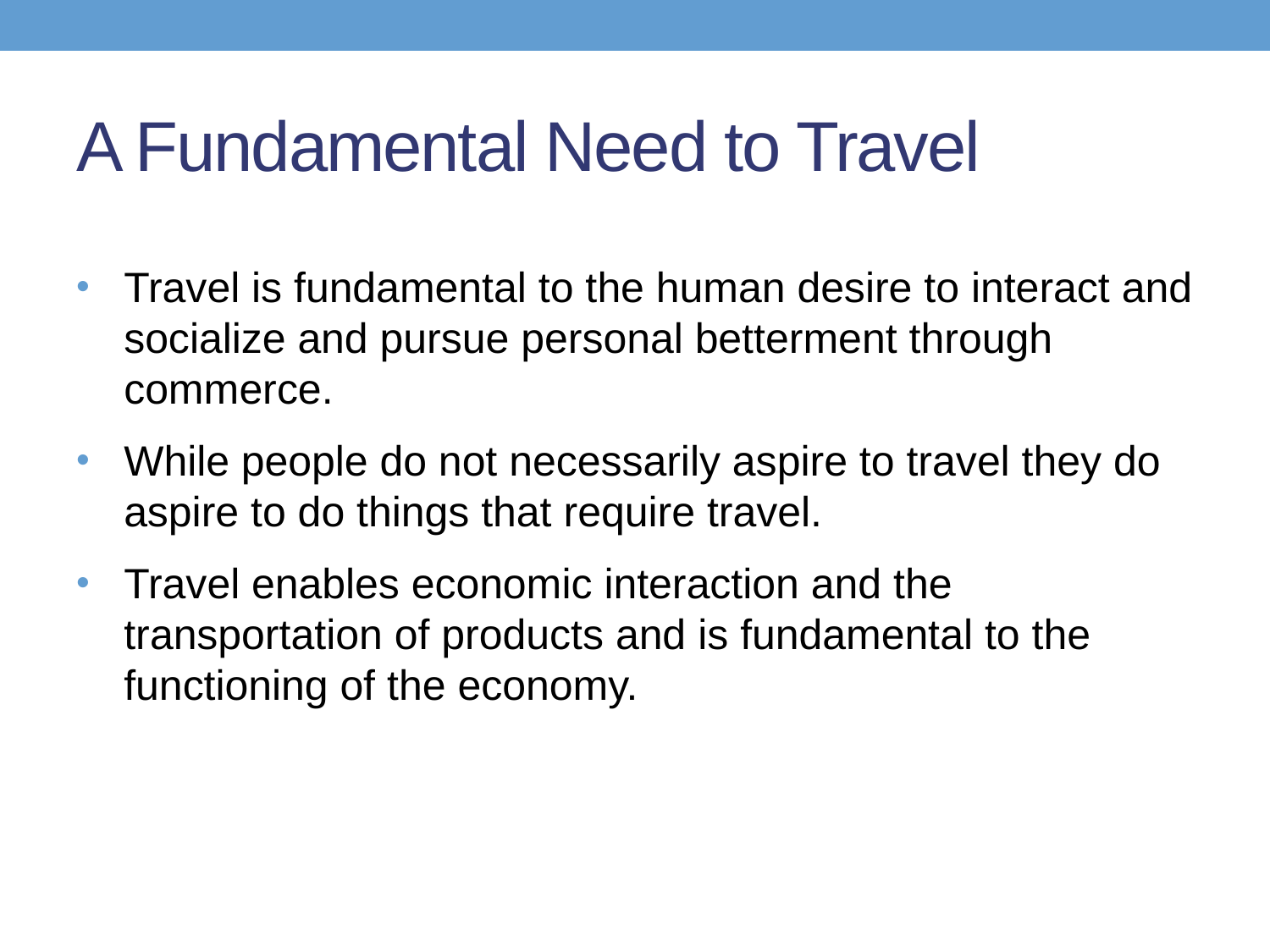

# A Fundamental Need to Travel
Travel is fundamental to the human desire to interact and socialize and pursue personal betterment through commerce.
While people do not necessarily aspire to travel they do aspire to do things that require travel.
Travel enables economic interaction and the transportation of products and is fundamental to the functioning of the economy.